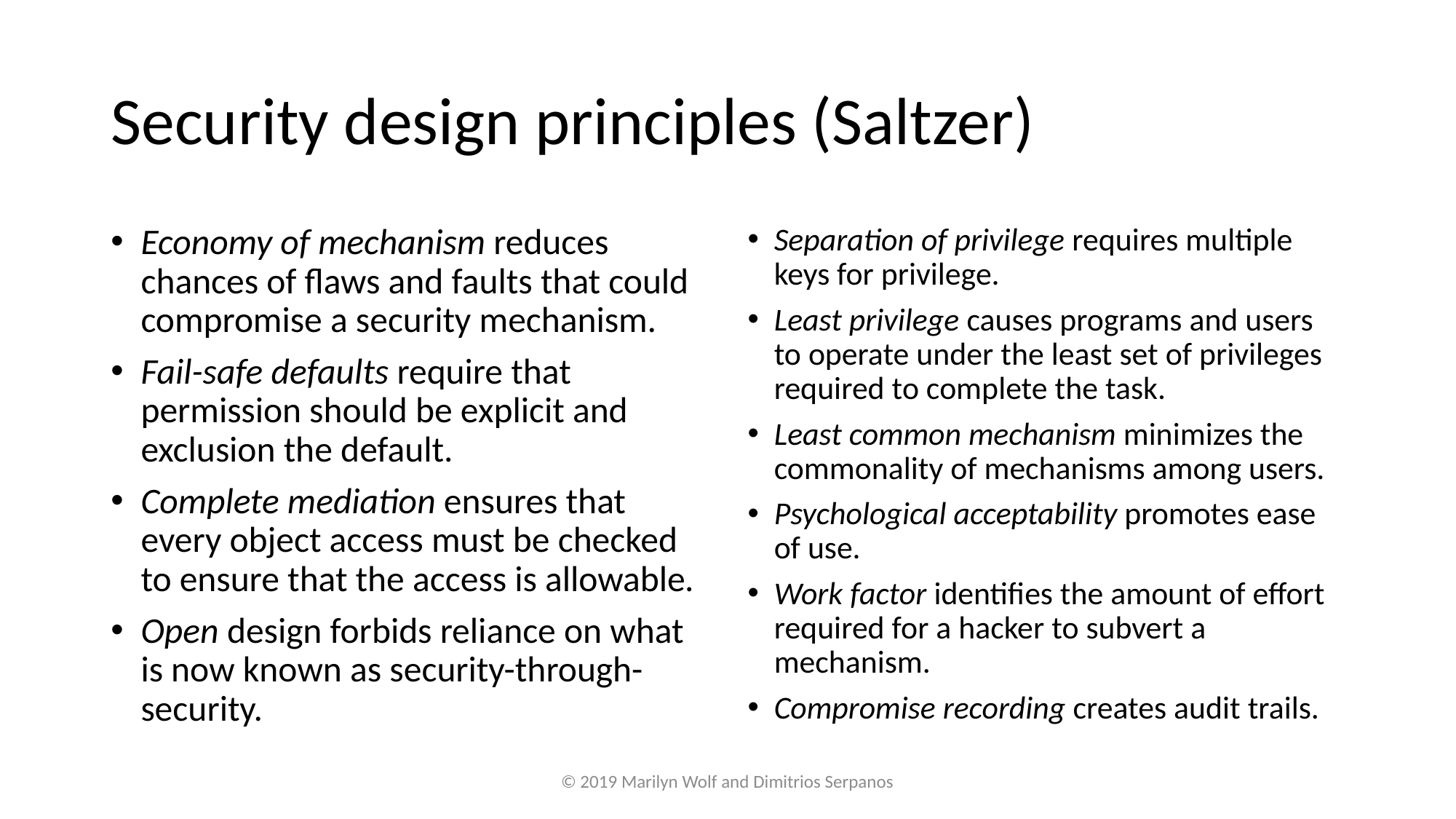

# Security design principles (Saltzer)
Economy of mechanism reduces chances of flaws and faults that could compromise a security mechanism.
Fail-safe defaults require that permission should be explicit and exclusion the default.
Complete mediation ensures that every object access must be checked to ensure that the access is allowable.
Open design forbids reliance on what is now known as security-through-security.
Separation of privilege requires multiple keys for privilege.
Least privilege causes programs and users to operate under the least set of privileges required to complete the task.
Least common mechanism minimizes the commonality of mechanisms among users.
Psychological acceptability promotes ease of use.
Work factor identifies the amount of effort required for a hacker to subvert a mechanism.
Compromise recording creates audit trails.

© 2019 Marilyn Wolf and Dimitrios Serpanos